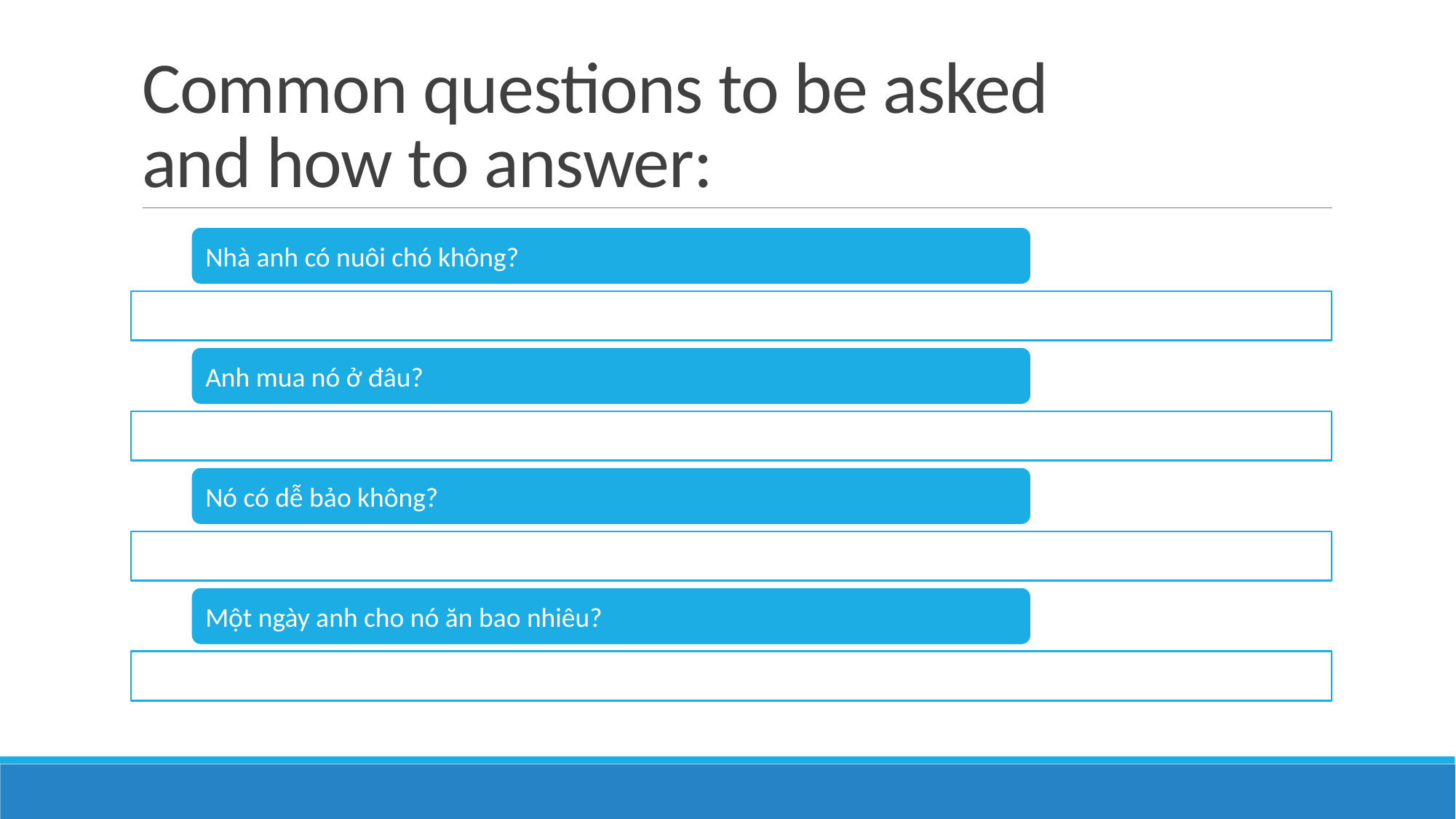

# Common questions to be asked and how to answer:
Nhà anh có nuôi chó không?
Anh mua nó ở đâu?
Nó có dễ bảo không?
Một ngày anh cho nó ăn bao nhiêu?